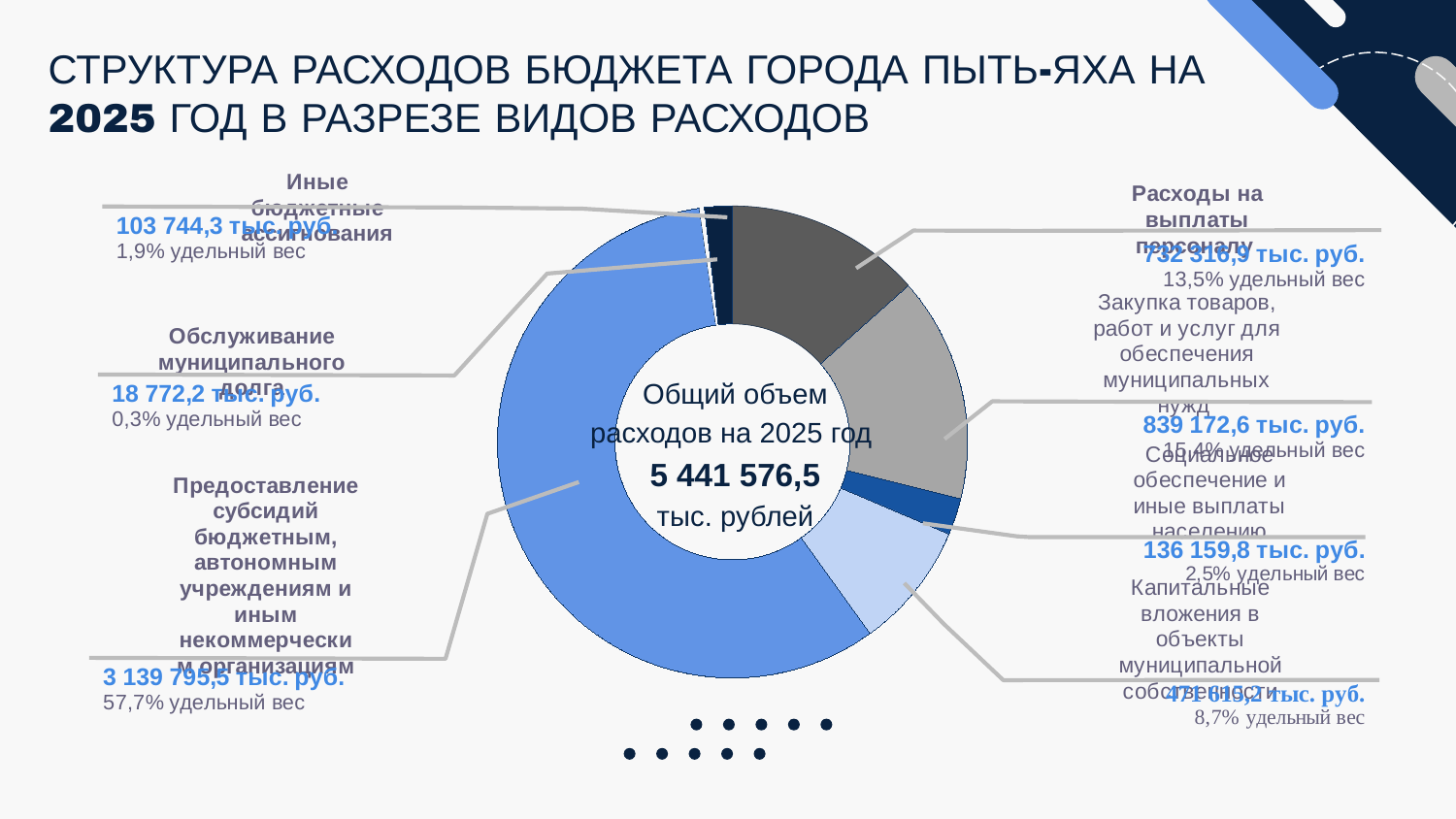

# СТРУКТУРА РАСХОДОВ БЮДЖЕТА ГОРОДА ПЫТЬ-ЯХА НА 2025 ГОД В РАЗРЕЗЕ ВИДОВ РАСХОДОВ

### Chart

| Category | Сумма |
|---|---|
| Расходы на выплаты персоналу  | 732316.9 |
| Закупка товаров, работ и услуг для обеспечения муниципальных нужд | 839172.6 |
| Социальное обеспечение и иные выплаты населению | 136159.8 |
| Капитальные вложения в объекты муниципальной собственности | 471615.2 |
| Предоставление субсидий бюджетным, автономным учреждениям и иным некоммерческим организациям | 3139795.5 |
| Обслуживание муниципального долга | 18772.2 |
| Иные бюджетные ассигнования | 103744.3 |
Общий объем расходов на 2025 год
5 441 576,5
тыс. рублей